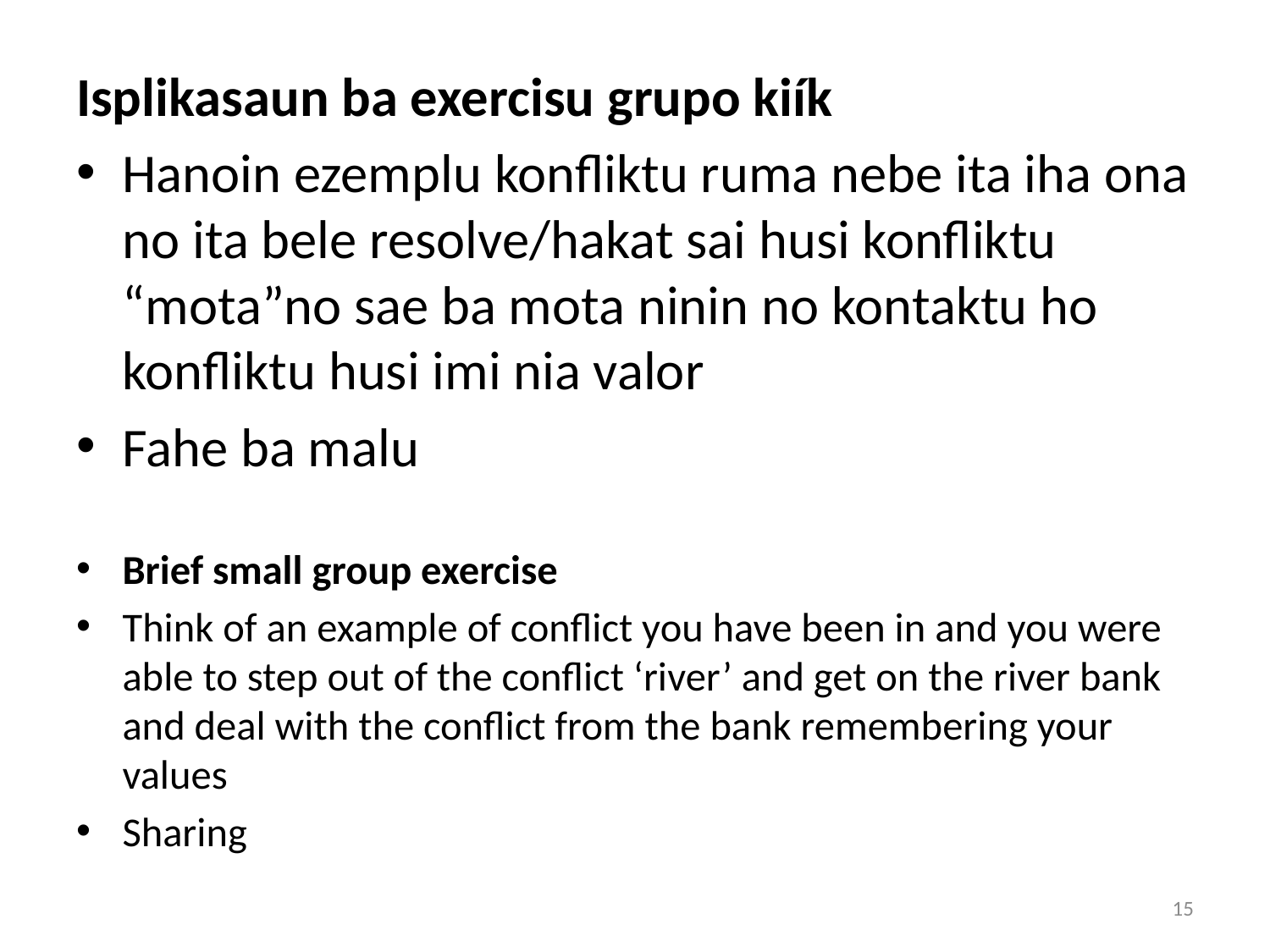

Isplikasaun ba exercisu grupo kiík
Hanoin ezemplu konfliktu ruma nebe ita iha ona no ita bele resolve/hakat sai husi konfliktu “mota”no sae ba mota ninin no kontaktu ho konfliktu husi imi nia valor
Fahe ba malu

Brief small group exercise
Think of an example of conflict you have been in and you were able to step out of the conflict ‘river’ and get on the river bank and deal with the conflict from the bank remembering your values
Sharing

15